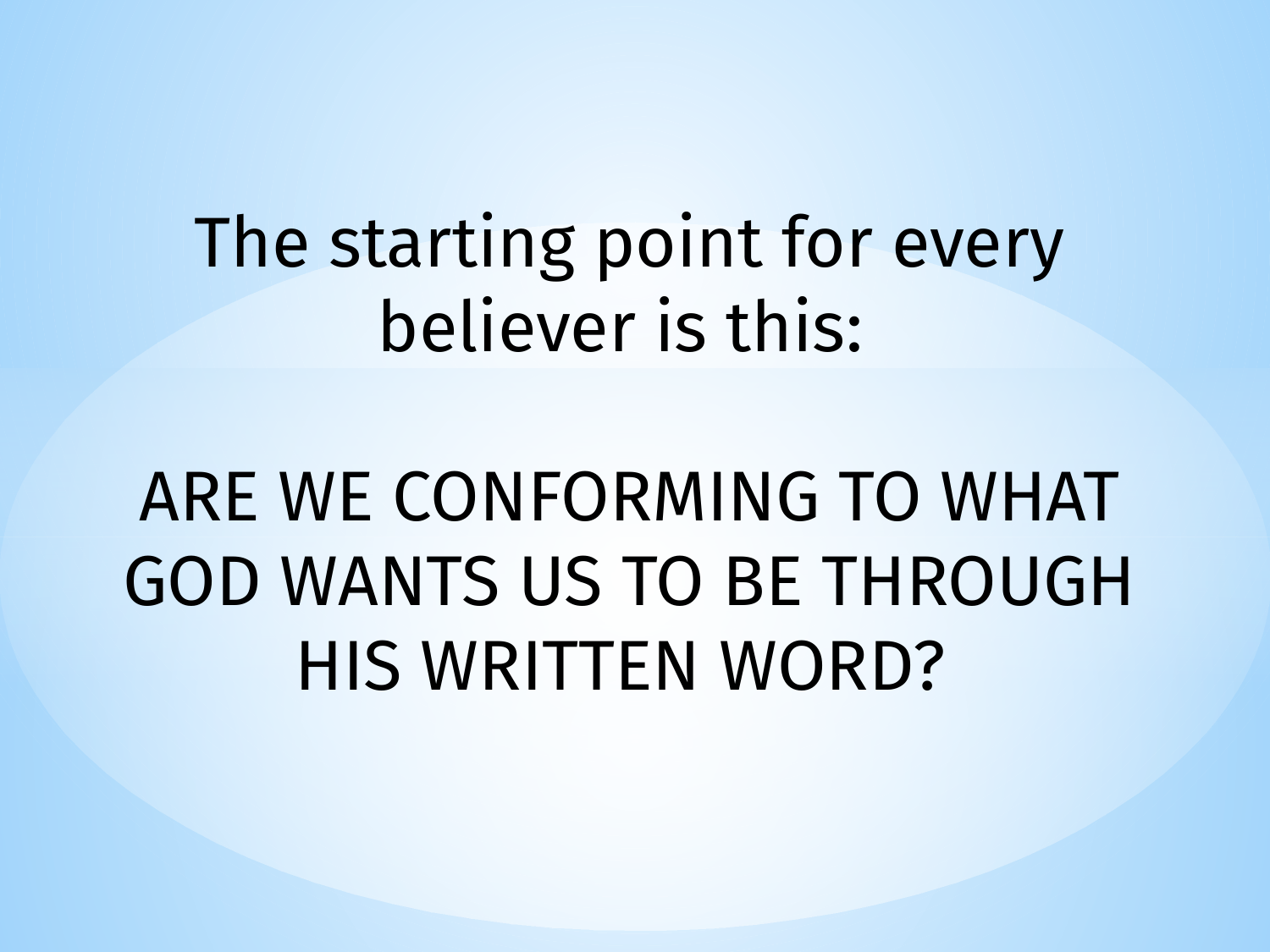

The starting point for every believer is this:

ARE WE CONFORMING TO WHAT GOD WANTS US TO BE THROUGH HIS WRITTEN WORD?